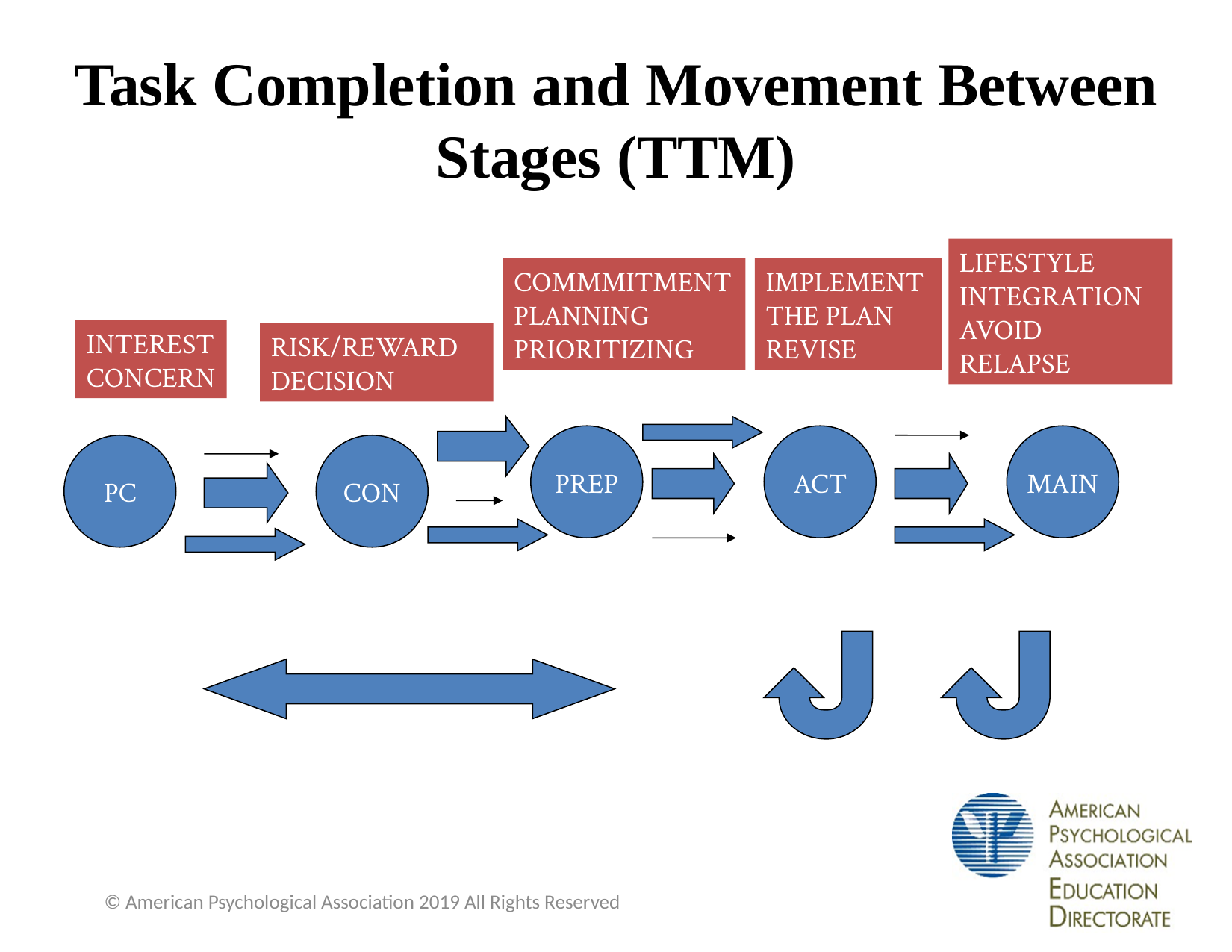

# Task Completion and Movement Between Stages (TTM)

LIFESTYLE
INTEGRATION
AVOID
RELAPSE
COMMMITMENT
PLANNING
PRIORITIZING
IMPLEMENT
THE PLAN
REVISE
INTEREST
CONCERN
RISK/REWARD
DECISION

PREP
ACT
MAIN
PC
CON

© American Psychological Association 2019 All Rights Reserved